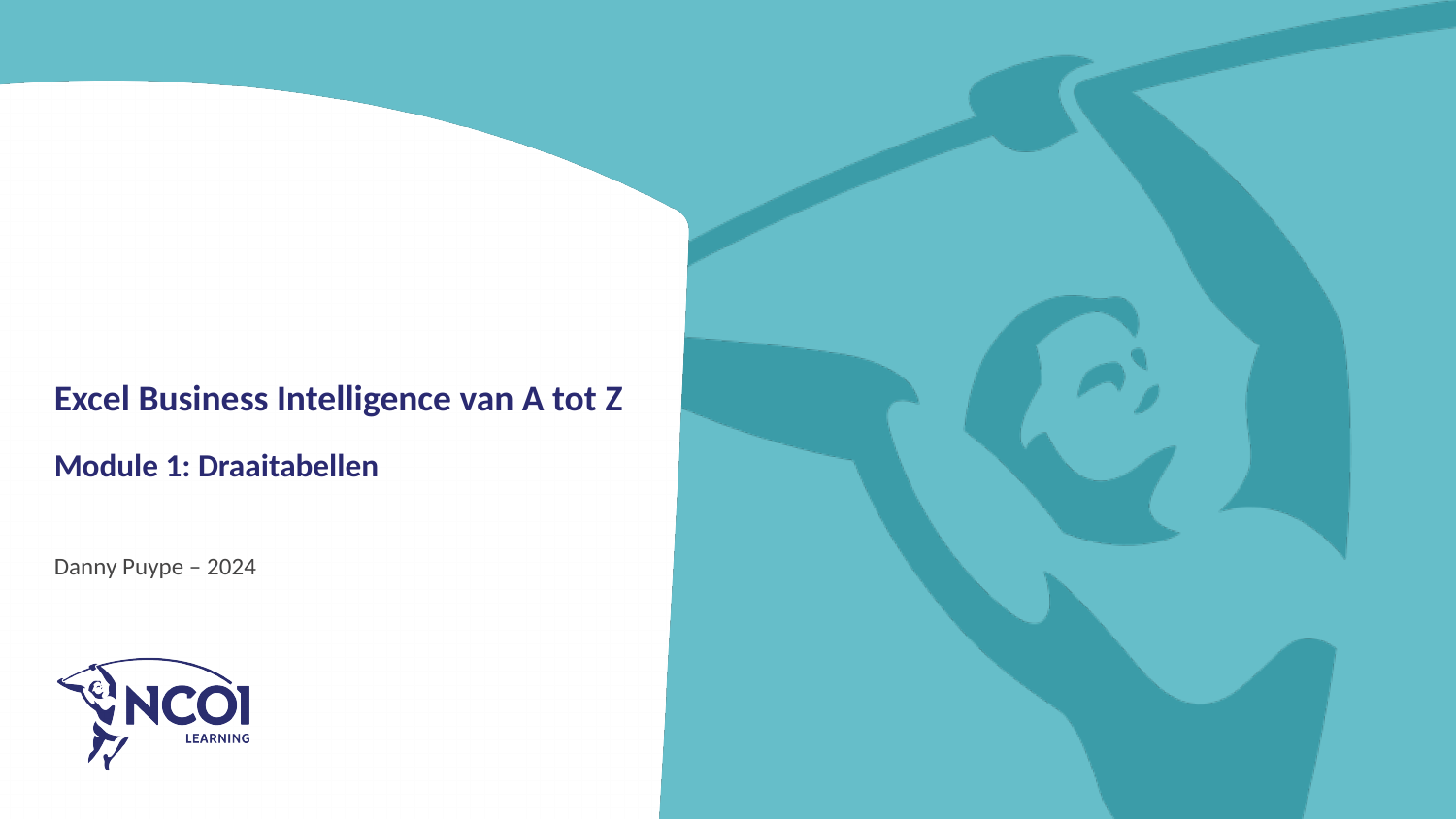

# Excel Business Intelligence van A tot Z
Module 1: Draaitabellen
Danny Puype – 2024